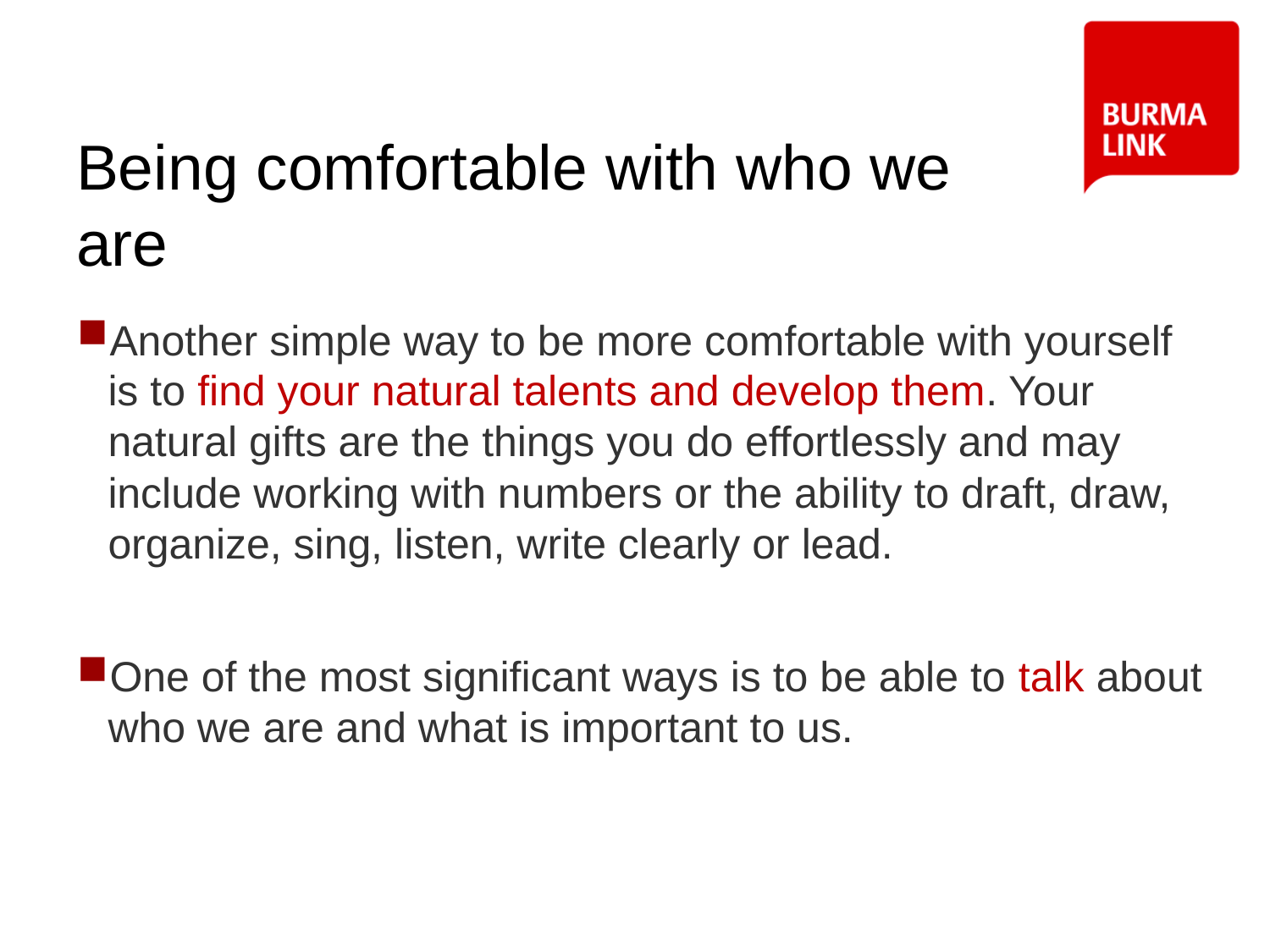

29
# Being comfortable with who we are
Another simple way to be more comfortable with yourself is to find your natural talents and develop them. Your natural gifts are the things you do effortlessly and may include working with numbers or the ability to draft, draw, organize, sing, listen, write clearly or lead.
One of the most significant ways is to be able to talk about who we are and what is important to us.